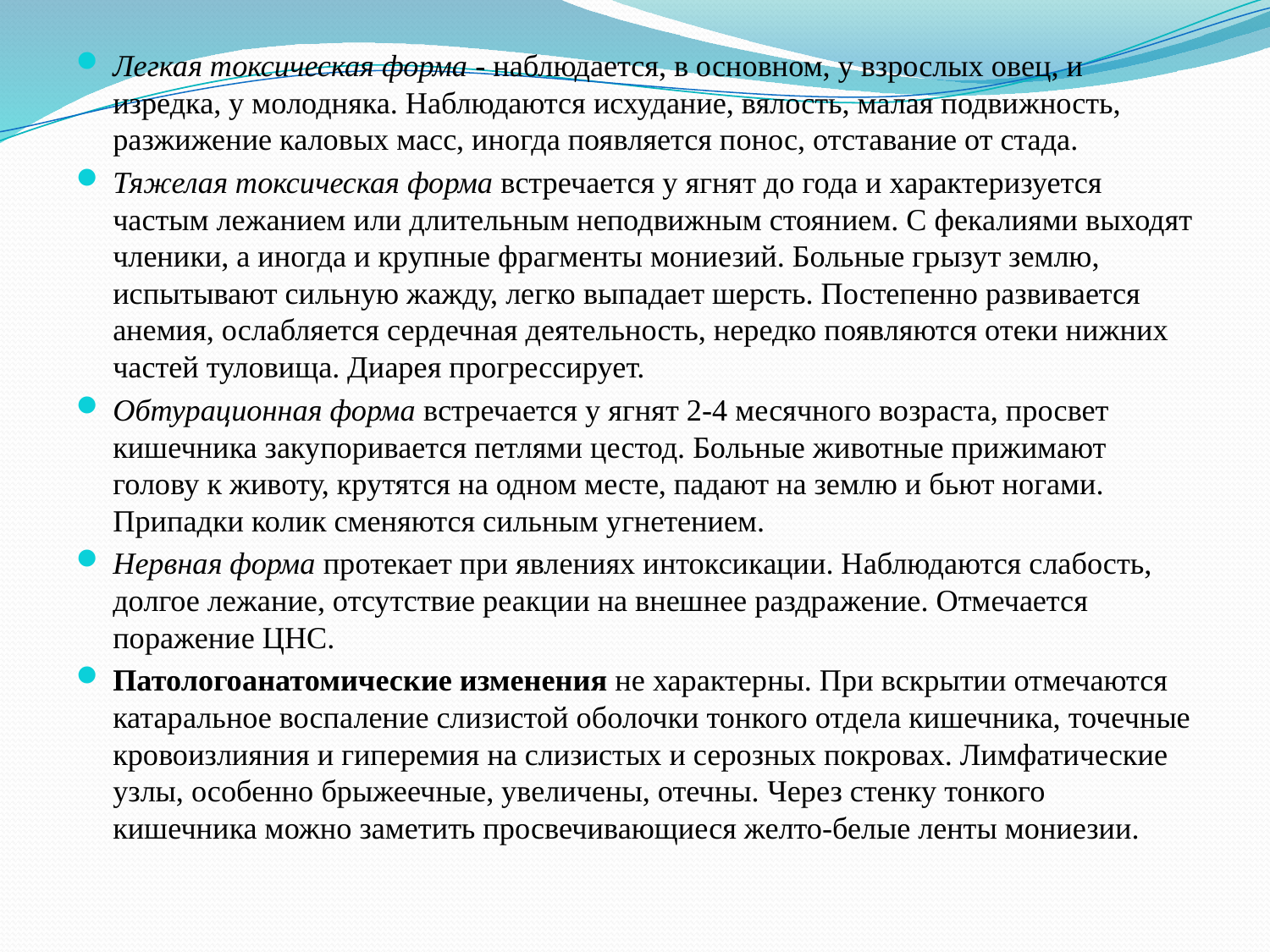

Легкая токсическая форма - наблюдается, в основном, у взрослых овец, и изредка, у молодняка. Наблюдаются исхудание, вялость, малая подвижность, разжижение каловых масс, иногда появляется понос, отставание от стада.
Тяжелая токсическая форма встречается у ягнят до года и характеризуется частым лежанием или длительным неподвижным стоянием. С фекалиями выходят членики, а иногда и крупные фрагменты мониезий. Больные грызут землю, испытывают сильную жажду, легко выпадает шерсть. Постепенно развивается анемия, ослабляется сердечная деятельность, нередко появляются отеки нижних частей туловища. Диарея прогрессирует.
Обтурационная форма встречается у ягнят 2-4 месячного возраста, просвет кишечника закупоривается петлями цестод. Больные животные прижимают голову к животу, крутятся на одном месте, падают на землю и бьют ногами. Припадки колик сменяются сильным угнетением.
Нервная форма протекает при явлениях интоксикации. Наблюдаются слабость, долгое лежание, отсутствие реакции на внешнее раздражение. Отмечается поражение ЦНС.
Патологоанатомические изменения не характерны. При вскрытии отмечаются катаральное воспаление слизистой оболочки тонкого отдела кишечника, точечные кровоизлияния и гиперемия на слизистых и серозных покровах. Лимфатические узлы, особенно брыжеечные, увеличены, отечны. Через стенку тонкого кишечника можно заметить просвечивающиеся желто-белые ленты мониезии.